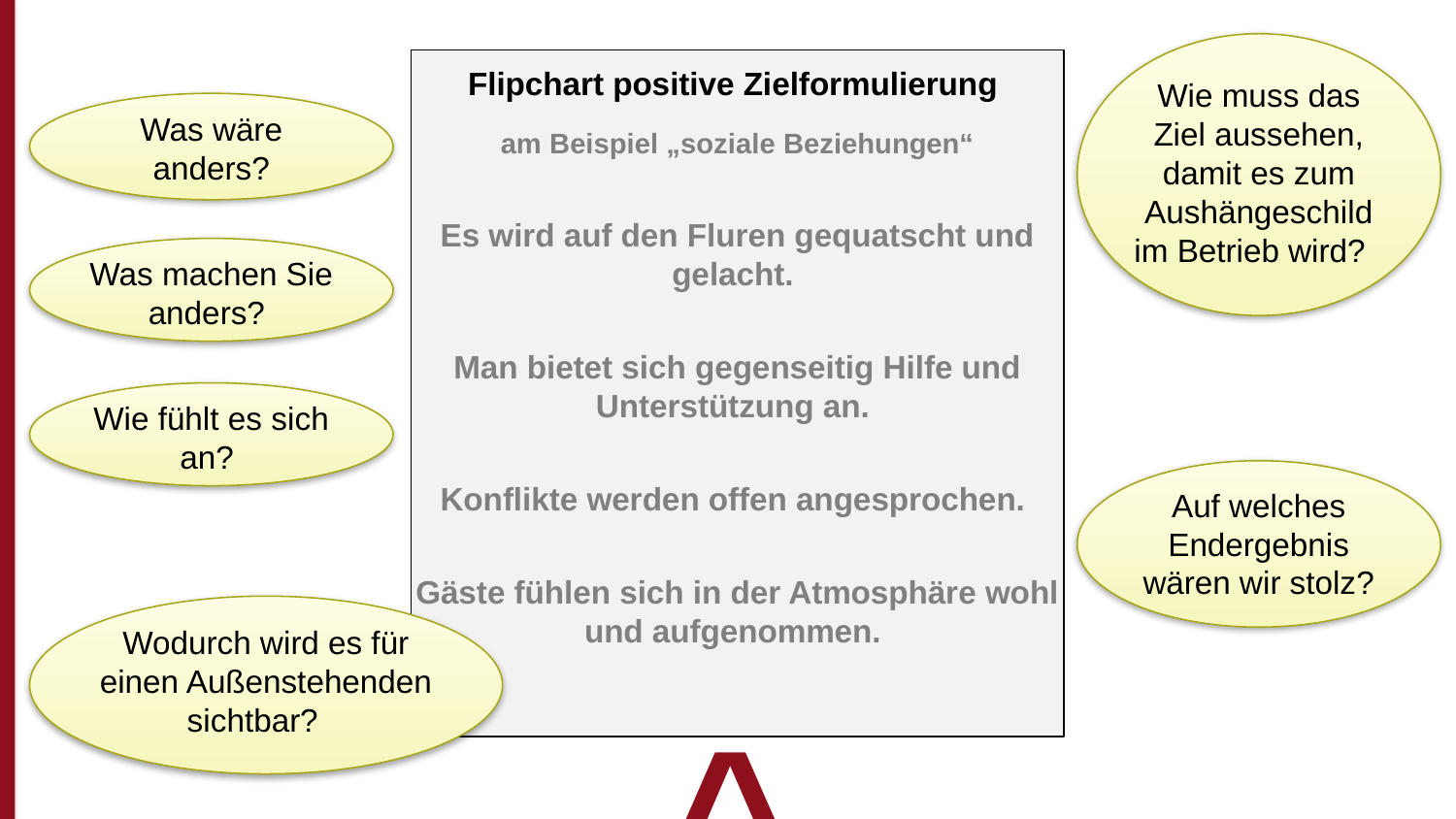

Wie muss das Ziel aussehen, damit es zum Aushängeschild im Betrieb wird?
Positive Zielformulierung
Flipchart positive Zielformulierung
am Beispiel „soziale Beziehungen“
Es wird auf den Fluren gequatscht und gelacht.
Man bietet sich gegenseitig Hilfe und Unterstützung an.
Konflikte werden offen angesprochen.
Gäste fühlen sich in der Atmosphäre wohl und aufgenommen.
Was wäre anders?
Was machen Sie anders?
Wie fühlt es sich an?
Auf welches Endergebnis wären wir stolz?
Wodurch wird es für einen Außenstehenden sichtbar?
^